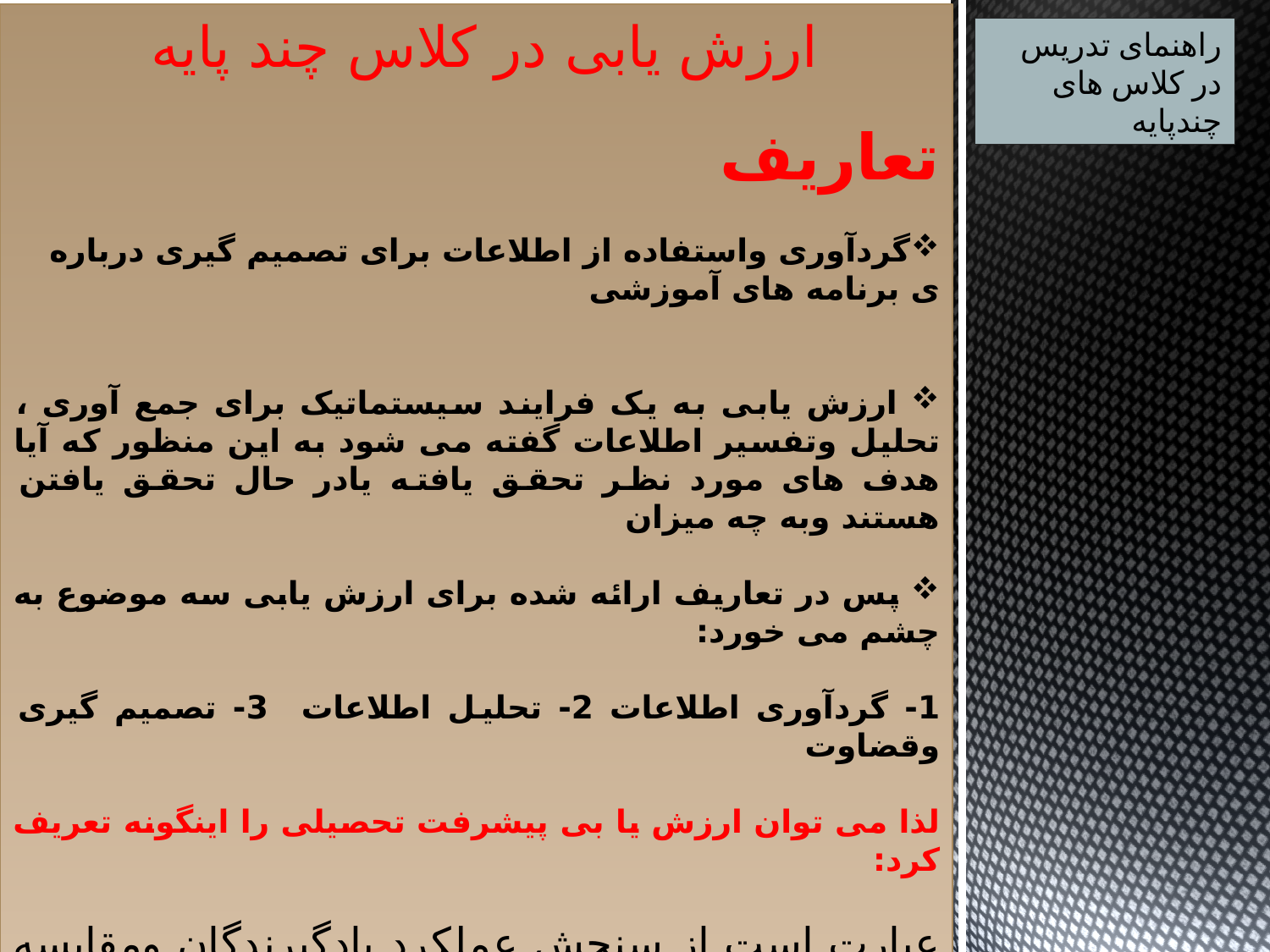

ارزش یابی در کلاس چند پایه

تعاریف

گردآوری واستفاده از اطلاعات برای تصمیم گیری درباره ی برنامه های آموزشی

 ارزش یابی به یک فرایند سیستماتیک برای جمع آوری ، تحلیل وتفسیر اطلاعات گفته می شود به این منظور که آیا هدف های مورد نظر تحقق یافته یادر حال تحقق یافتن هستند وبه چه میزان

 پس در تعاریف ارائه شده برای ارزش یابی سه موضوع به چشم می خورد:

1- گردآوری اطلاعات 2- تحلیل اطلاعات  3- تصمیم گیری وقضاوت

لذا می توان ارزش یا بی پیشرفت تحصیلی را اینگونه تعریف کرد:

عبارت است از سنجش عملکرد یادگیرندگان ومقایسه ی نتایج حاصل با هدف های آموزشی از پیش تعیین شده .

راهنمای تدریس در کلاس های چندپایه